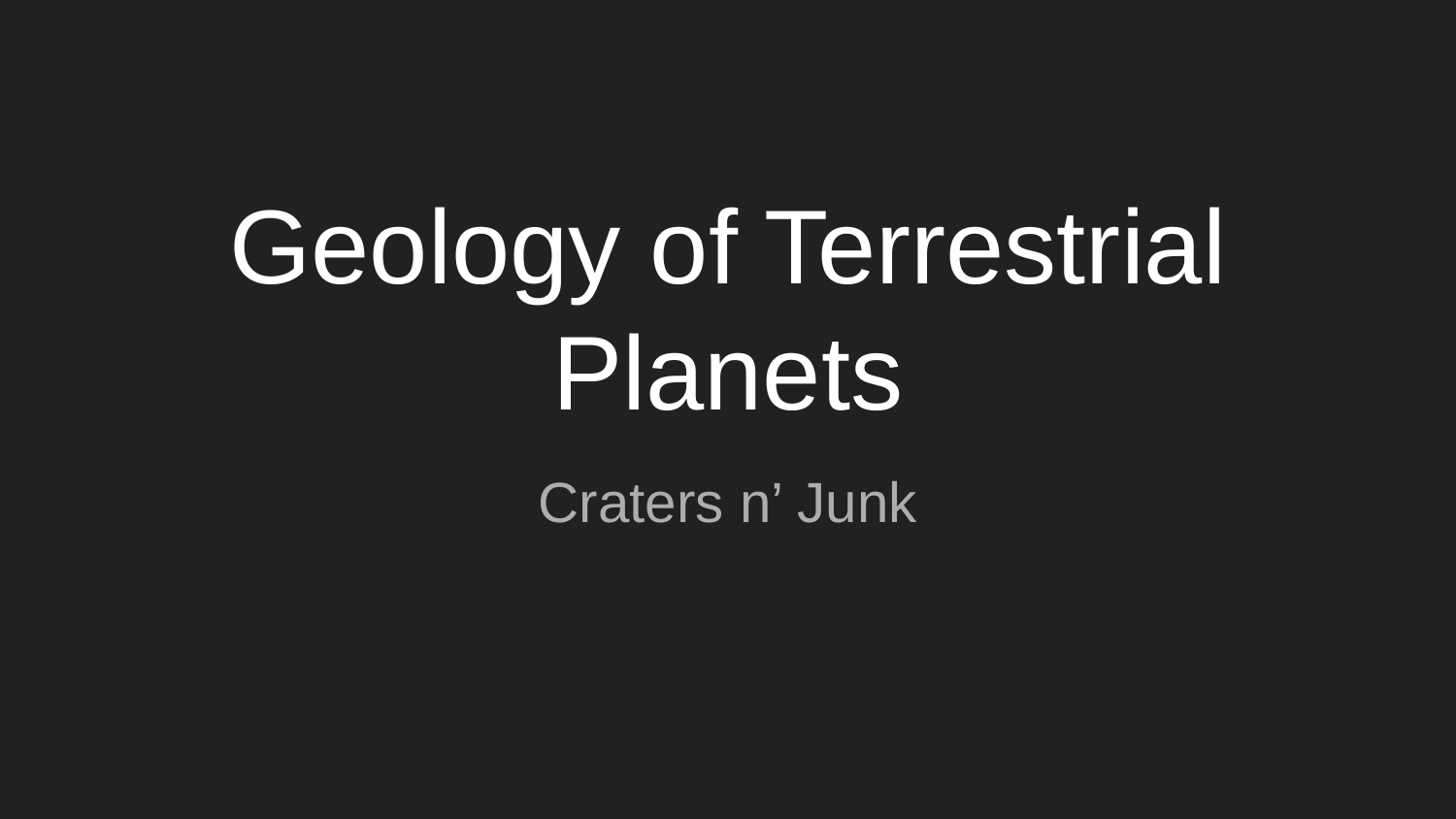

# Geology of Terrestrial Planets
Craters n’ Junk